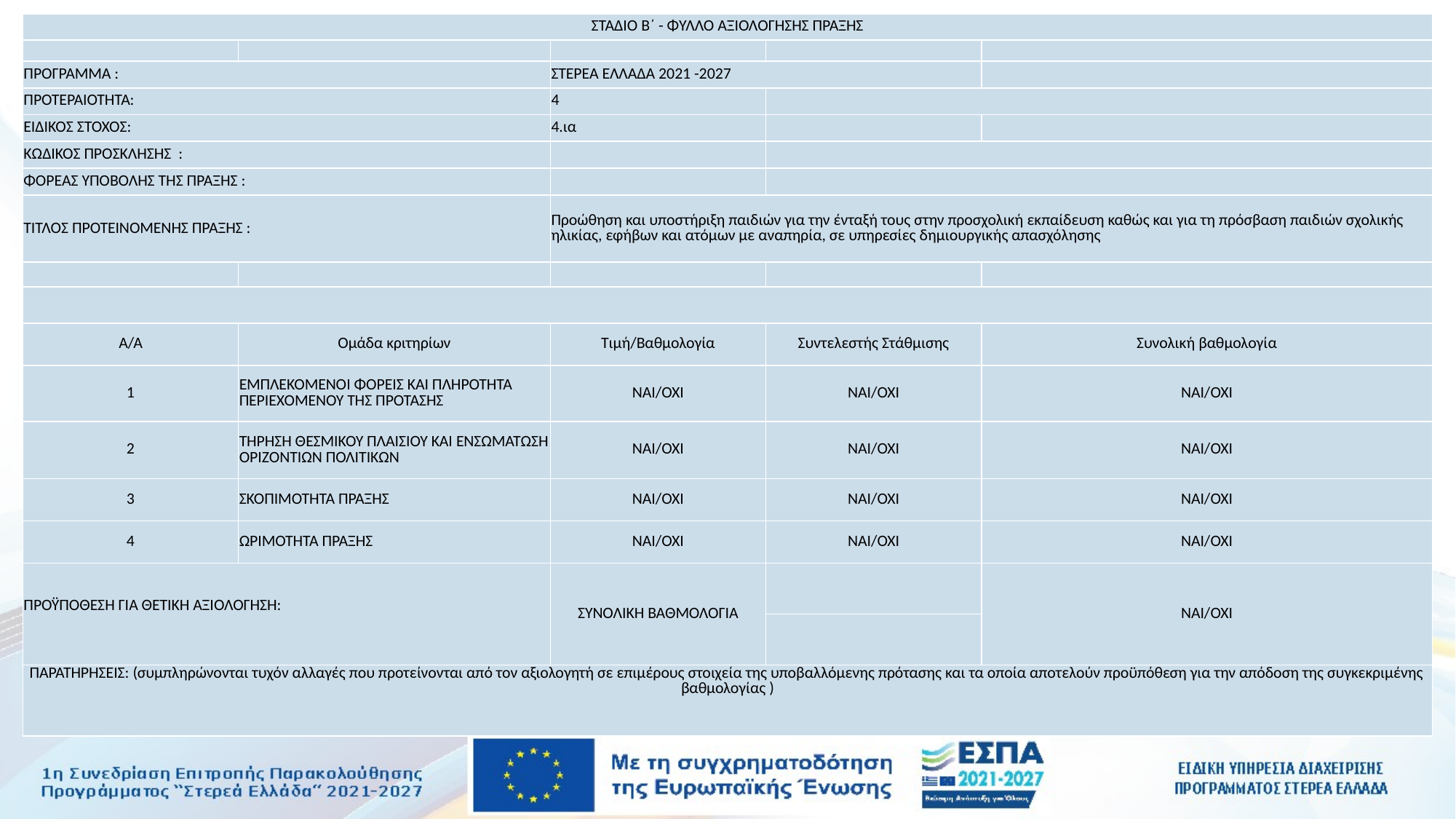

| ΣΤΑΔΙΟ Β΄ - ΦΥΛΛΟ ΑΞΙΟΛΟΓΗΣΗΣ ΠΡΑΞΗΣ |  |  |  |  |
| --- | --- | --- | --- | --- |
|  |  |  |  |  |
| ΠΡΟΓΡΑΜΜΑ : |  | ΣΤΕΡΕΑ ΕΛΛΑΔΑ 2021 -2027 |  |  |
| ΠΡΟΤΕΡΑΙΟΤΗΤΑ: |  | 4 |  |  |
| ΕΙΔΙΚΟΣ ΣΤΟΧΟΣ: |  | 4.ια |  |  |
| ΚΩΔΙΚΟΣ ΠΡΟΣΚΛΗΣΗΣ : |  |  |  |  |
| ΦΟΡΕΑΣ ΥΠΟΒΟΛΗΣ ΤΗΣ ΠΡΑΞΗΣ : |  |  |  |  |
| ΤΙΤΛΟΣ ΠΡΟΤΕΙΝΟΜΕΝΗΣ ΠΡΑΞΗΣ : |  | Προώθηση και υποστήριξη παιδιών για την ένταξή τους στην προσχολική εκπαίδευση καθώς και για τη πρόσβαση παιδιών σχολικής ηλικίας, εφήβων και ατόμων με αναπηρία, σε υπηρεσίες δημιουργικής απασχόλησης |  |  |
|  |  |  |  |  |
|  |  |  |  |  |
| Α/Α | Ομάδα κριτηρίων | Τιμή/Βαθμολογία | Συντελεστής Στάθμισης | Συνολική βαθμολογία |
| 1 | ΕΜΠΛΕΚΟΜΕΝΟΙ ΦΟΡΕΙΣ ΚΑΙ ΠΛΗΡΟΤΗΤΑ ΠΕΡΙΕΧΟΜΕΝΟΥ ΤΗΣ ΠΡΟΤΑΣΗΣ | ΝΑΙ/ΌΧΙ | ΝΑΙ/ΌΧΙ | ΝΑΙ/ΌΧΙ |
| 2 | ΤΗΡΗΣΗ ΘΕΣΜΙΚΟΥ ΠΛΑΙΣΙΟΥ ΚΑΙ ΕΝΣΩΜΑΤΩΣΗ ΟΡΙΖΟΝΤΙΩΝ ΠΟΛΙΤΙΚΩΝ | ΝΑΙ/ΌΧΙ | ΝΑΙ/ΌΧΙ | ΝΑΙ/ΌΧΙ |
| 3 | ΣΚΟΠΙΜΟΤΗΤΑ ΠΡΑΞΗΣ | ΝΑΙ/ΌΧΙ | ΝΑΙ/ΌΧΙ | ΝΑΙ/ΌΧΙ |
| 4 | ΩΡΙΜΟΤΗΤΑ ΠΡΑΞΗΣ | ΝΑΙ/ΌΧΙ | ΝΑΙ/ΌΧΙ | ΝΑΙ/ΌΧΙ |
| ΠΡΟΫΠΟΘΕΣΗ ΓΙΑ ΘΕΤΙΚΗ ΑΞΙΟΛΟΓΗΣΗ: |  | ΣΥΝΟΛΙΚΗ ΒΑΘΜΟΛΟΓΙΑ |  | ΝΑΙ/ΌΧΙ |
|  |  |  |  |  |
| ΠΑΡΑΤΗΡΗΣΕΙΣ: (συμπληρώνονται τυχόν αλλαγές που προτείνονται από τον αξιολογητή σε επιμέρους στοιχεία της υποβαλλόμενης πρότασης και τα οποία αποτελούν προϋπόθεση για την απόδοση της συγκεκριμένης βαθμολογίας ) |  |  |  |  |
#